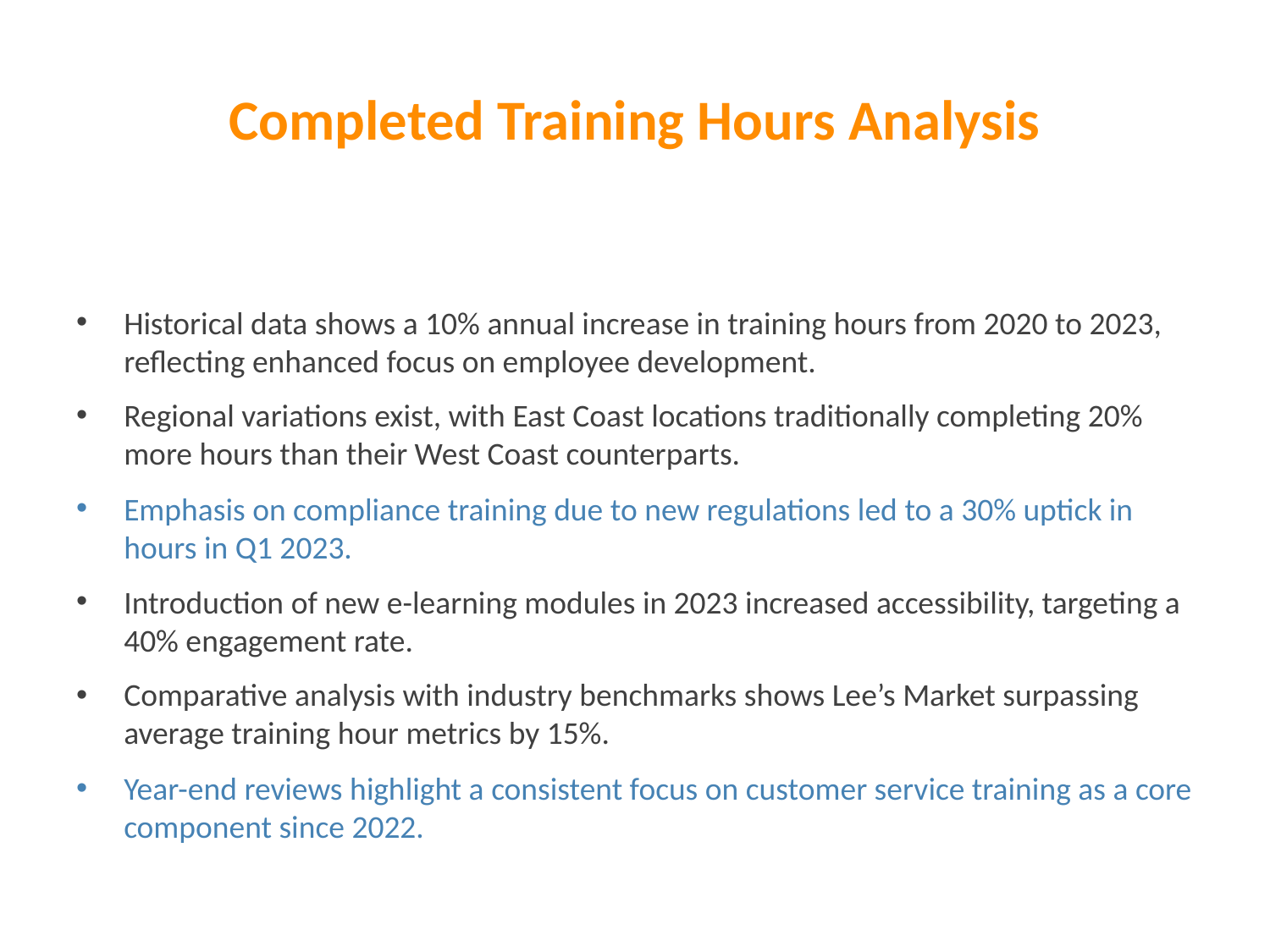

# Completed Training Hours Analysis

Historical data shows a 10% annual increase in training hours from 2020 to 2023, reflecting enhanced focus on employee development.
Regional variations exist, with East Coast locations traditionally completing 20% more hours than their West Coast counterparts.
Emphasis on compliance training due to new regulations led to a 30% uptick in hours in Q1 2023.
Introduction of new e-learning modules in 2023 increased accessibility, targeting a 40% engagement rate.
Comparative analysis with industry benchmarks shows Lee’s Market surpassing average training hour metrics by 15%.
Year-end reviews highlight a consistent focus on customer service training as a core component since 2022.